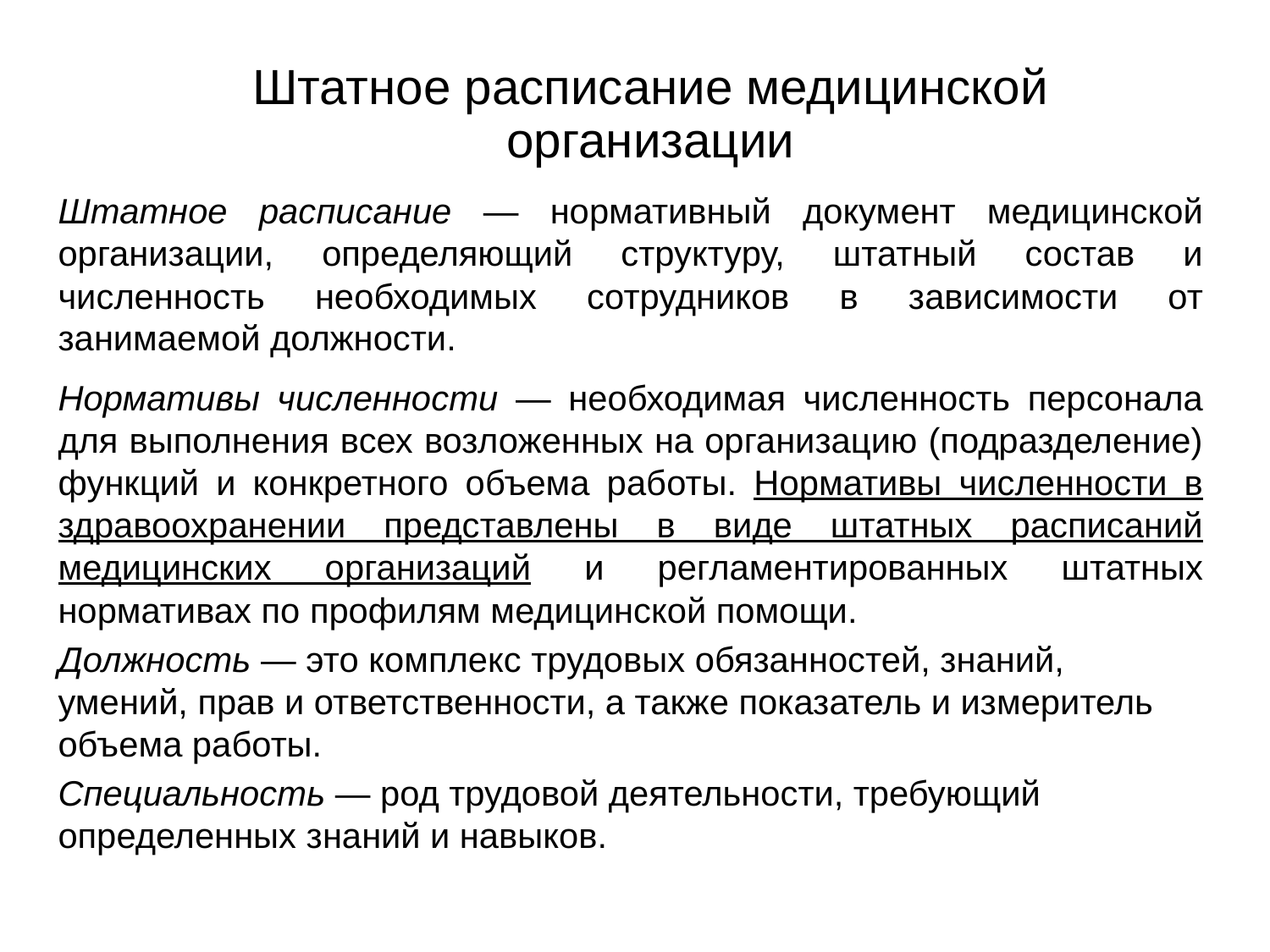

Штатное расписание медицинской организации
Штатное расписание — нормативный документ медицинской организации, определяющий структуру, штатный состав и численность необходимых сотрудников в зависимости от занимаемой должности.
Нормативы численности — необходимая численность персонала для выполнения всех возложенных на организацию (подразделение) функций и конкретного объема работы. Нормативы численности в здравоохранении представлены в виде штатных расписаний медицинских организаций и регламентированных штатных нормативах по профилям медицинской помощи.
Должность — это комплекс трудовых обязанностей, знаний, умений, прав и ответственности, а также показатель и измеритель объема работы.
Специальность — род трудовой деятельности, требующий определенных знаний и навыков.